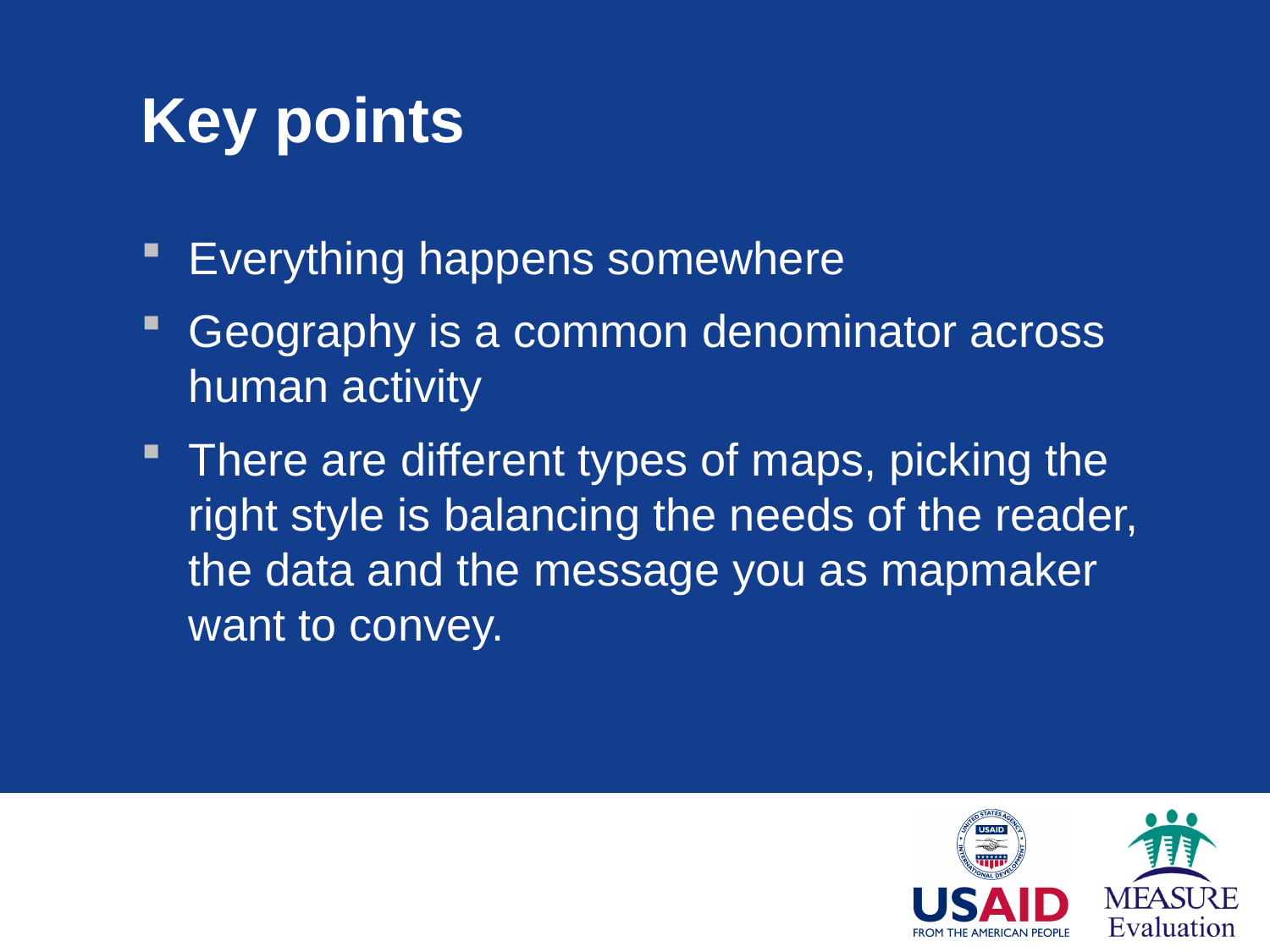

# Key points
Everything happens somewhere
Geography is a common denominator across human activity
There are different types of maps, picking the right style is balancing the needs of the reader, the data and the message you as mapmaker want to convey.